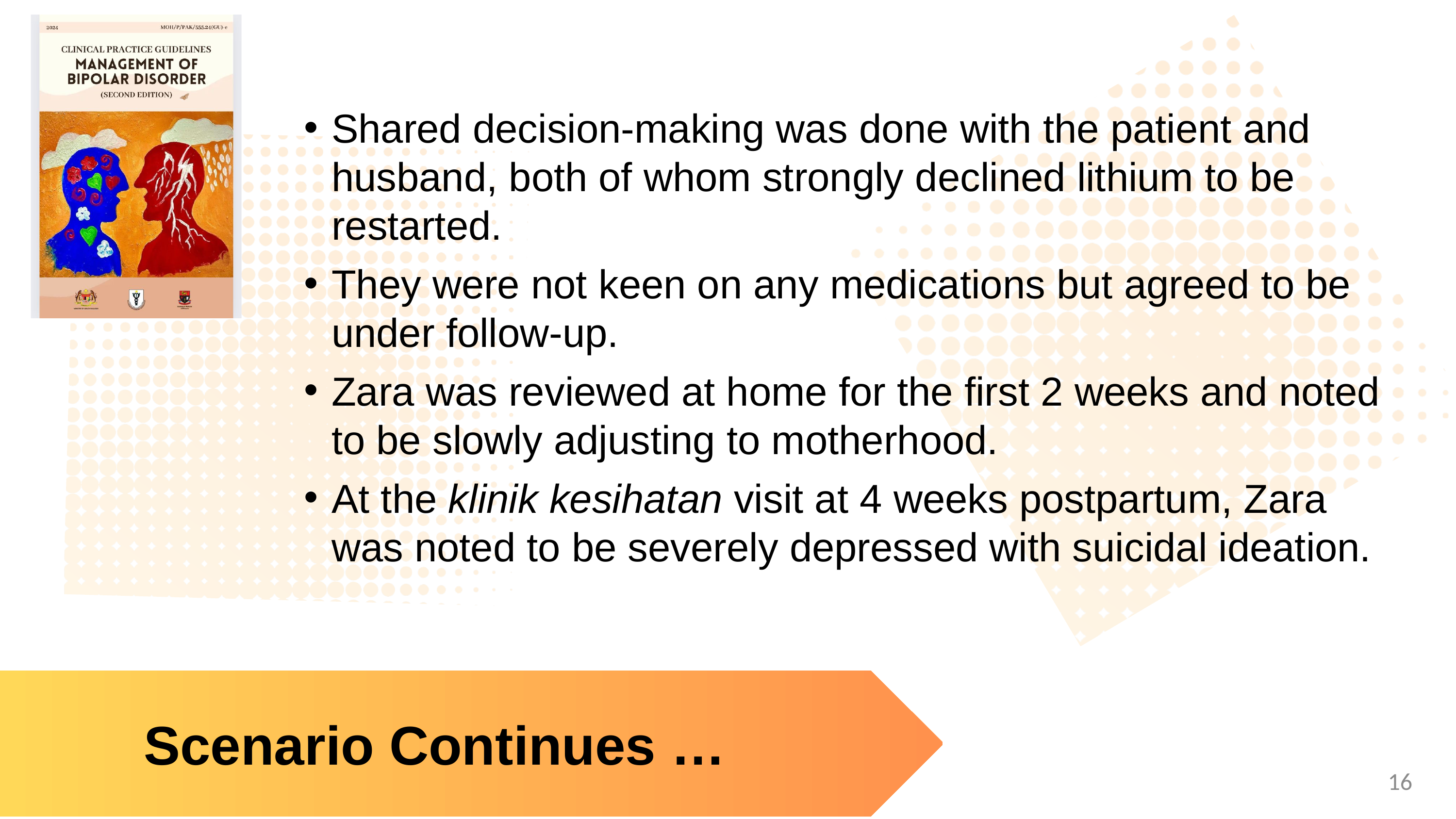

Shared decision-making was done with the patient and husband, both of whom strongly declined lithium to be restarted.
They were not keen on any medications but agreed to be under follow-up.
Zara was reviewed at home for the first 2 weeks and noted to be slowly adjusting to motherhood.
At the klinik kesihatan visit at 4 weeks postpartum, Zara was noted to be severely depressed with suicidal ideation.

Scenario Continues …
16